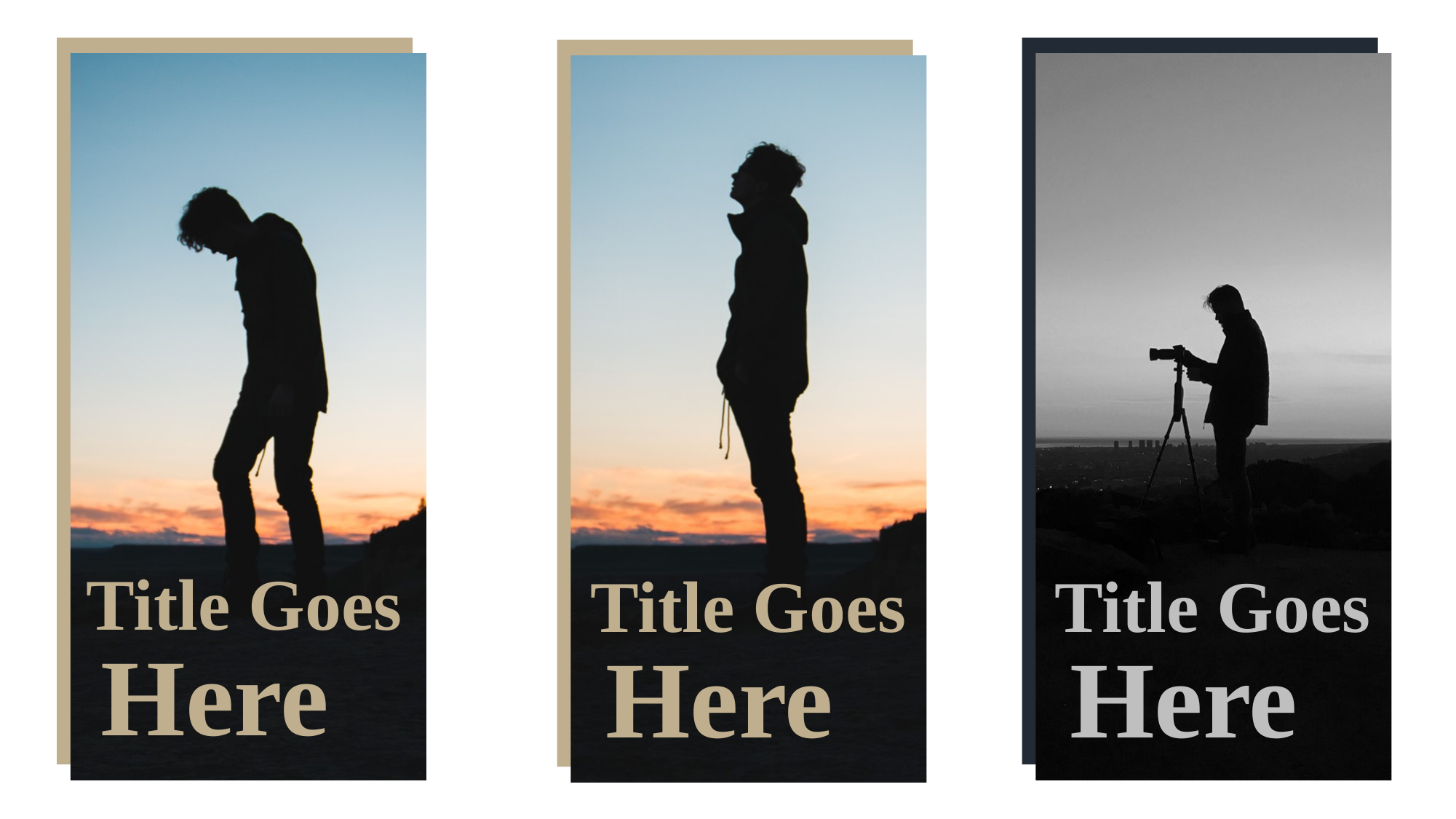

Title Goes
Here
Title Goes
Here
Title Goes
Here